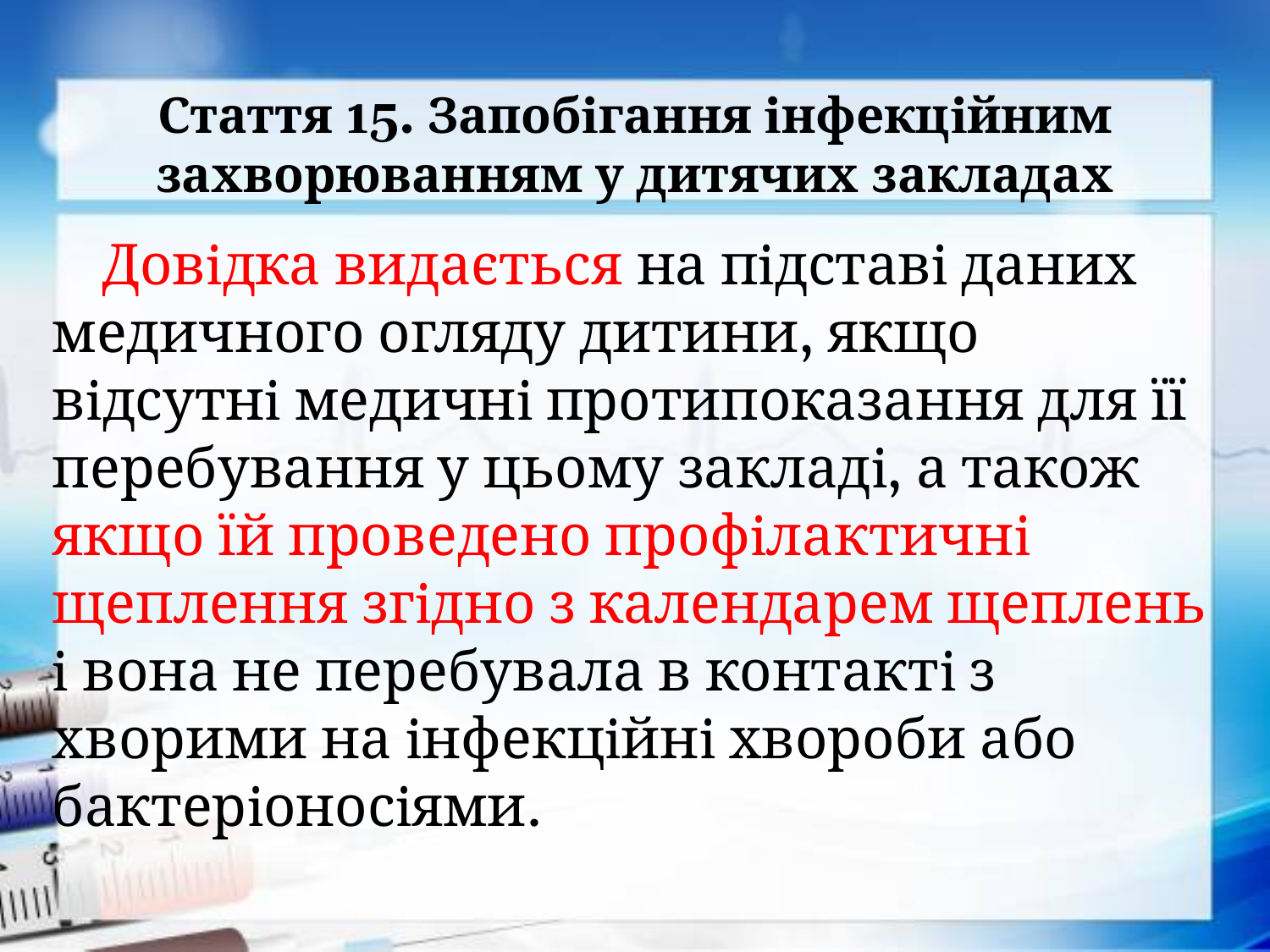

# Стаття 15. Запобiгання iнфекцiйним захворюванням у дитячих закладах
Довiдка видається на пiдставi даних медичного огляду дитини, якщо вiдсутнi медичнi протипоказання для її перебування у цьому закладi, а також якщо їй проведено профiлактичнi щеплення згiдно з календарем щеплень i вона не перебувала в контактi з хворими на iнфекцiйнi хвороби або бактерiоносiями.